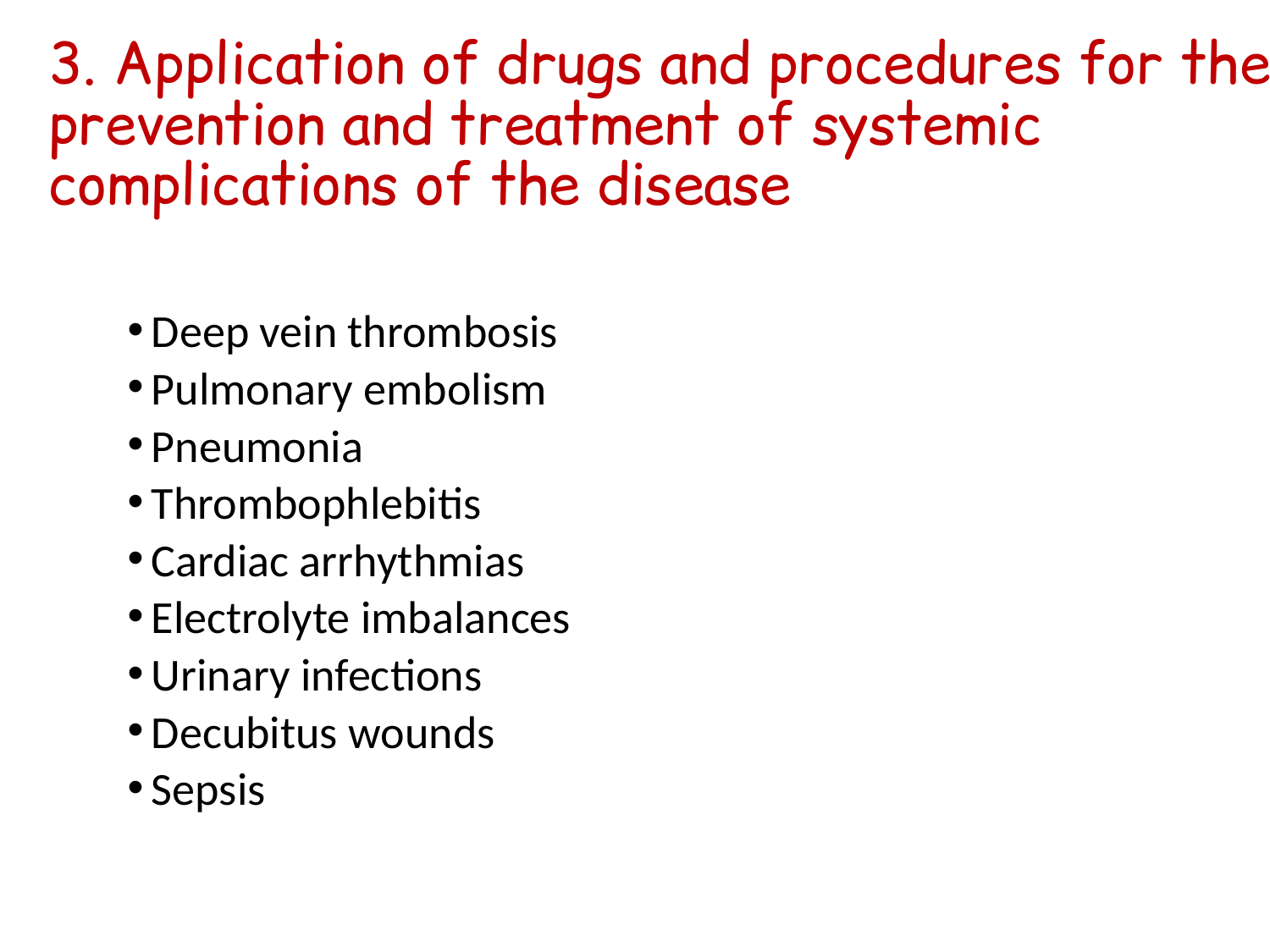

# 3. Application of drugs and procedures for the prevention and treatment of systemic complications of the disease
Deep vein thrombosis
Pulmonary embolism
Pneumonia
Thrombophlebitis
Cardiac arrhythmias
Electrolyte imbalances
Urinary infections
Decubitus wounds
Sepsis